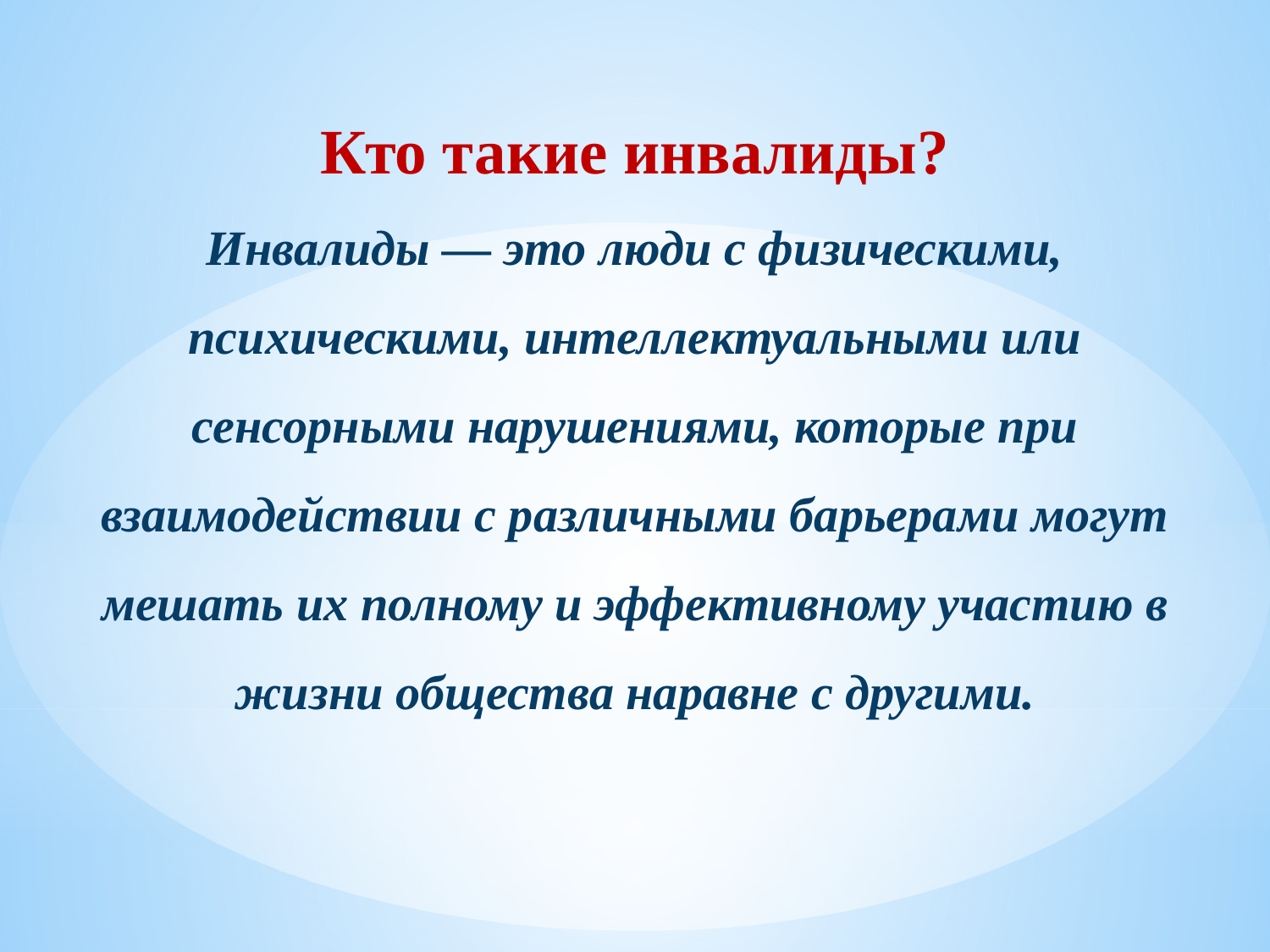

# Кто такие инвалиды? Инвалиды — это люди с физическими, психическими, интеллектуальными или сенсорными нарушениями, которые при взаимодействии с различными барьерами могут мешать их полному и эффективному участию в жизни общества наравне с другими.